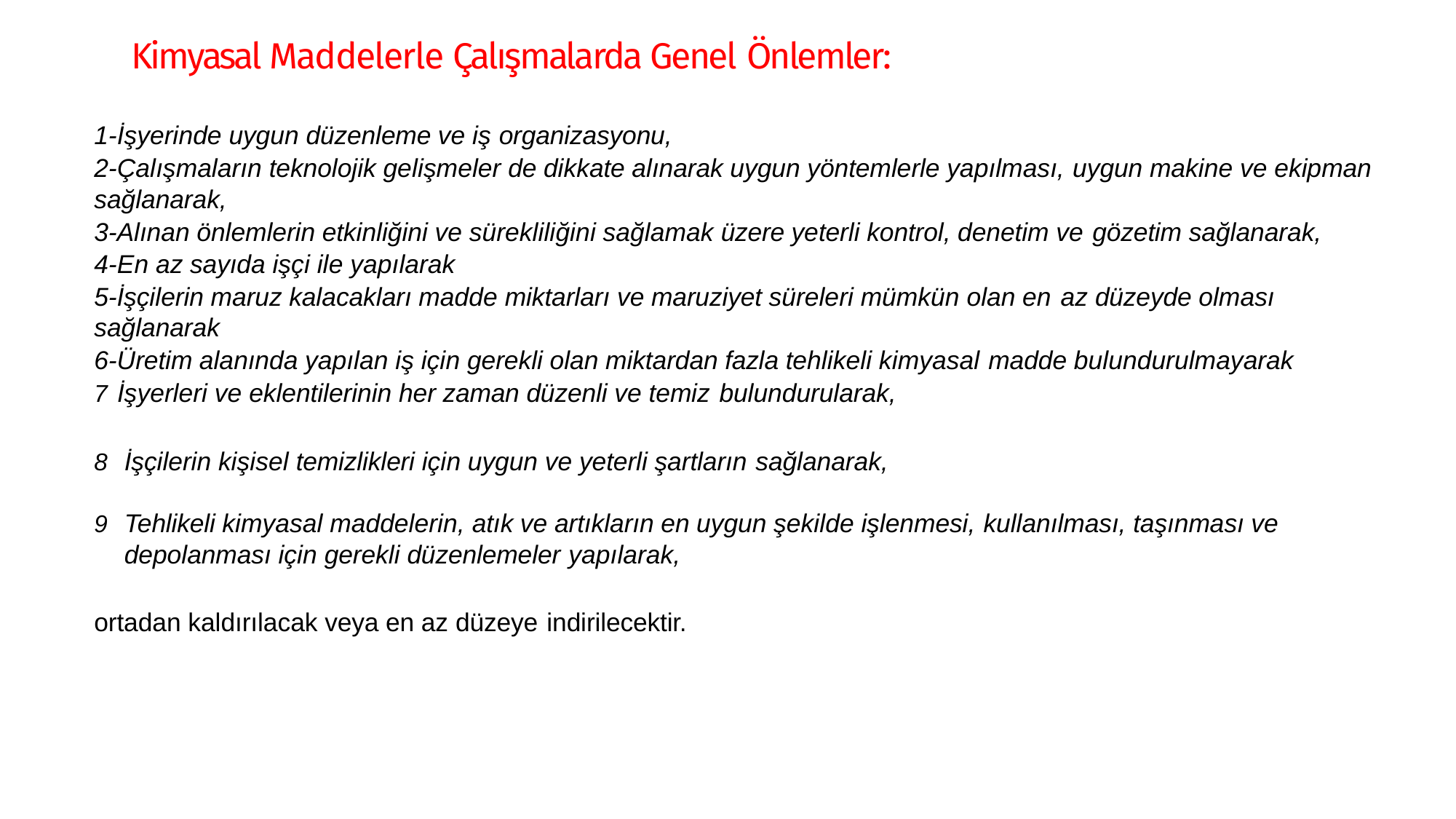

# Kimyasal Maddelerle Çalışmalarda Genel Önlemler:
1-İşyerinde uygun düzenleme ve iş organizasyonu,
2-Çalışmaların teknolojik gelişmeler de dikkate alınarak uygun yöntemlerle yapılması, uygun makine ve ekipman sağlanarak,
3-Alınan önlemlerin etkinliğini ve sürekliliğini sağlamak üzere yeterli kontrol, denetim ve gözetim sağlanarak,
4-En az sayıda işçi ile yapılarak
5-İşçilerin maruz kalacakları madde miktarları ve maruziyet süreleri mümkün olan en az düzeyde olması sağlanarak
6-Üretim alanında yapılan iş için gerekli olan miktardan fazla tehlikeli kimyasal madde bulundurulmayarak
İşyerleri ve eklentilerinin her zaman düzenli ve temiz bulundurularak,

İşçilerin kişisel temizlikleri için uygun ve yeterli şartların sağlanarak,

Tehlikeli kimyasal maddelerin, atık ve artıkların en uygun şekilde işlenmesi, kullanılması, taşınması ve depolanması için gerekli düzenlemeler yapılarak,

ortadan kaldırılacak veya en az düzeye indirilecektir.